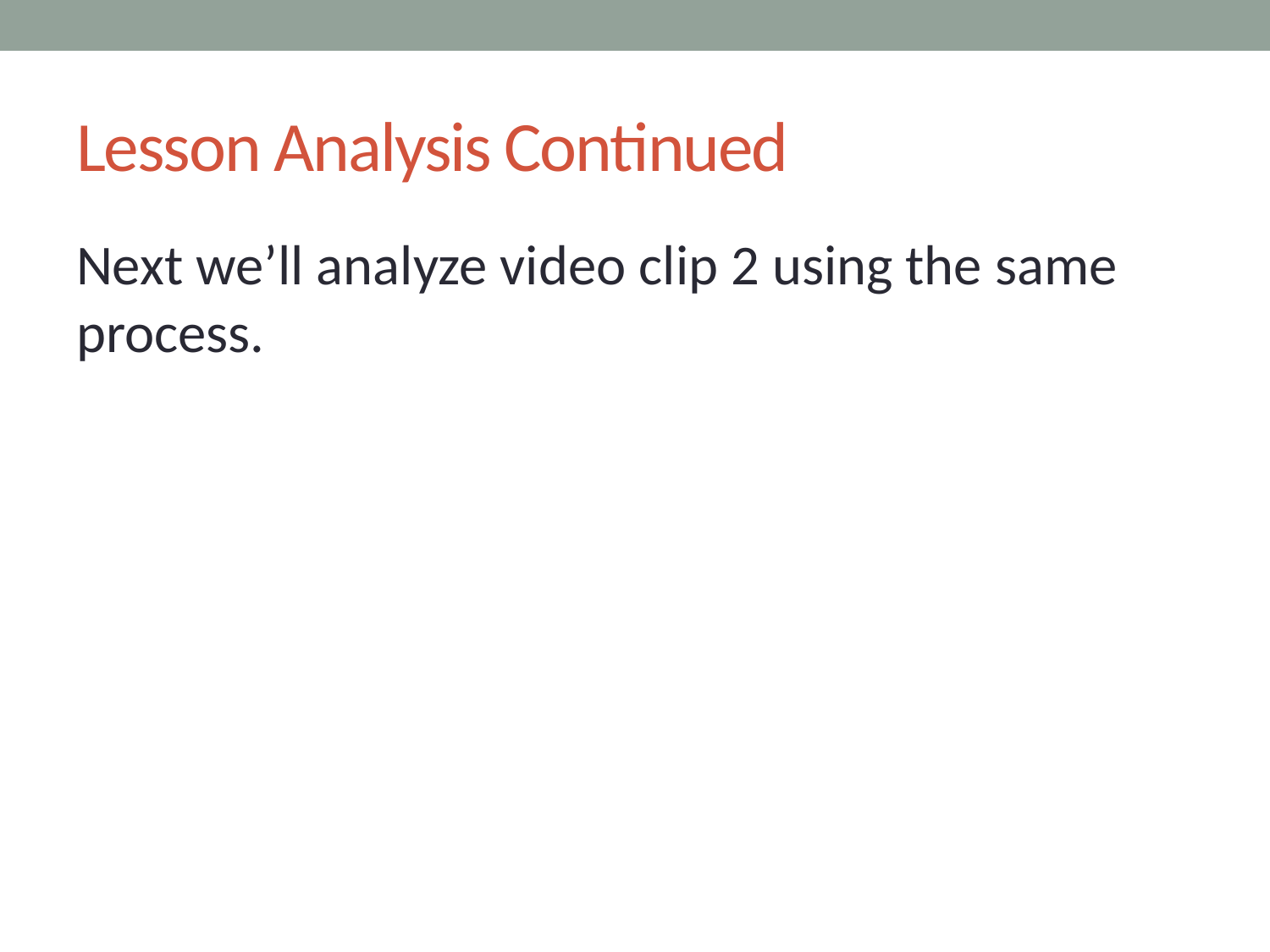

# Lesson Analysis Continued
Next we’ll analyze video clip 2 using the same process.